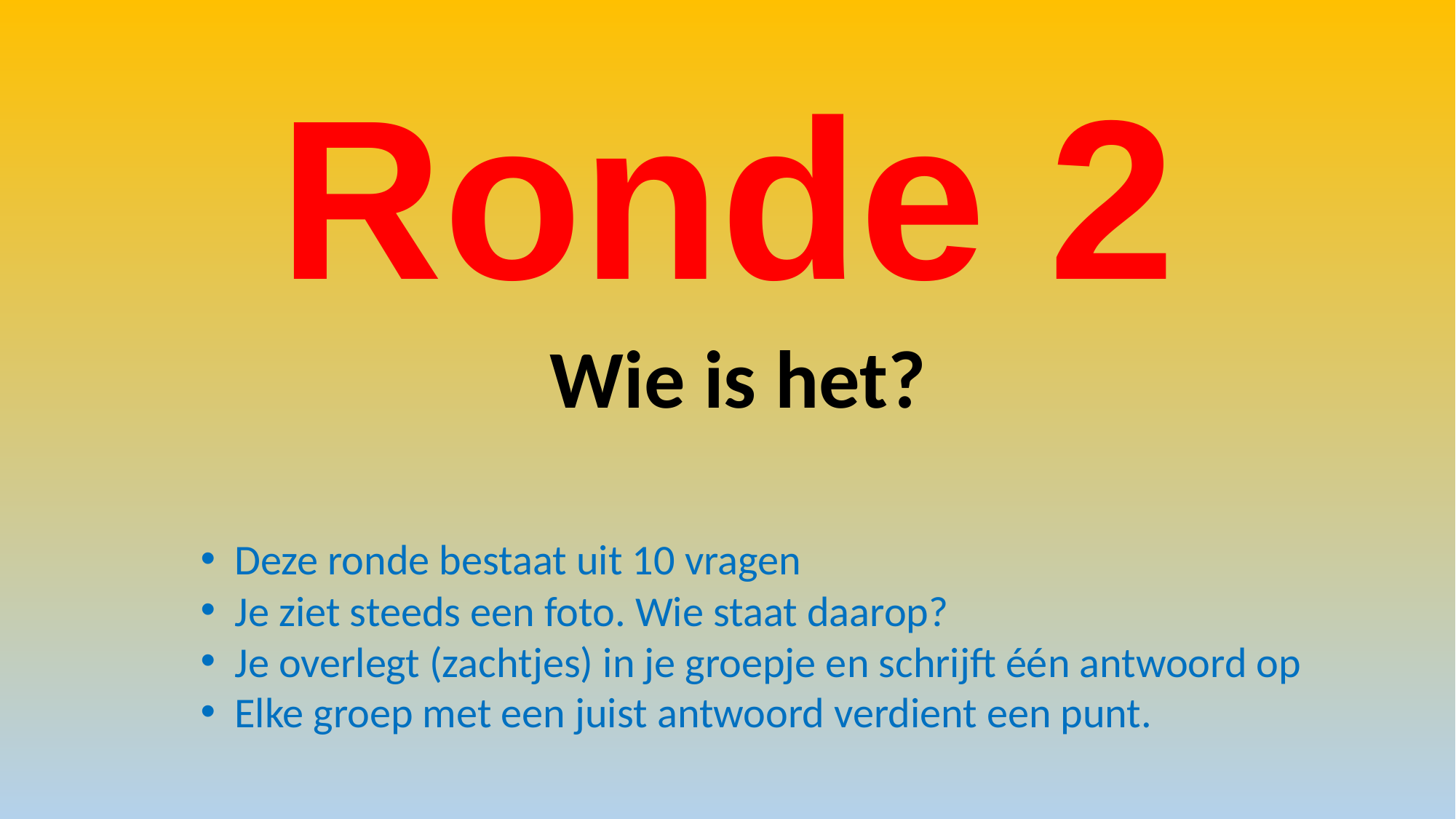

# Ronde 2
Wie is het?
Deze ronde bestaat uit 10 vragen
Je ziet steeds een foto. Wie staat daarop?
Je overlegt (zachtjes) in je groepje en schrijft één antwoord op
Elke groep met een juist antwoord verdient een punt.